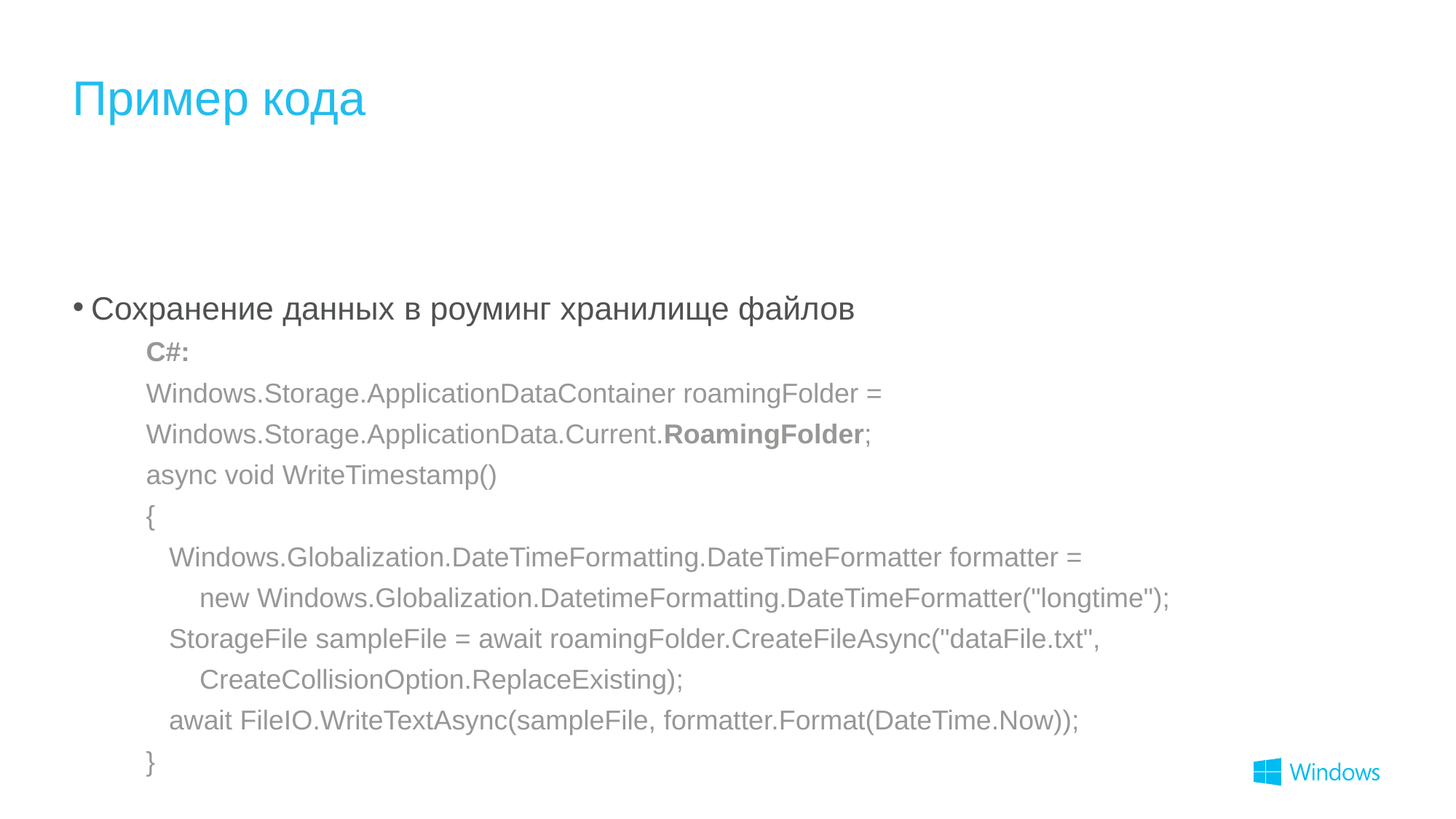

# Пример кода

Сохранение данных в роуминг хранилище файлов
C#:
Windows.Storage.ApplicationDataContainer roamingFolder = Windows.Storage.ApplicationData.Current.RoamingFolder;
async void WriteTimestamp()
{
   Windows.Globalization.DateTimeFormatting.DateTimeFormatter formatter =
       new Windows.Globalization.DatetimeFormatting.DateTimeFormatter("longtime");
   StorageFile sampleFile = await roamingFolder.CreateFileAsync("dataFile.txt",
       CreateCollisionOption.ReplaceExisting);
   await FileIO.WriteTextAsync(sampleFile, formatter.Format(DateTime.Now));
}